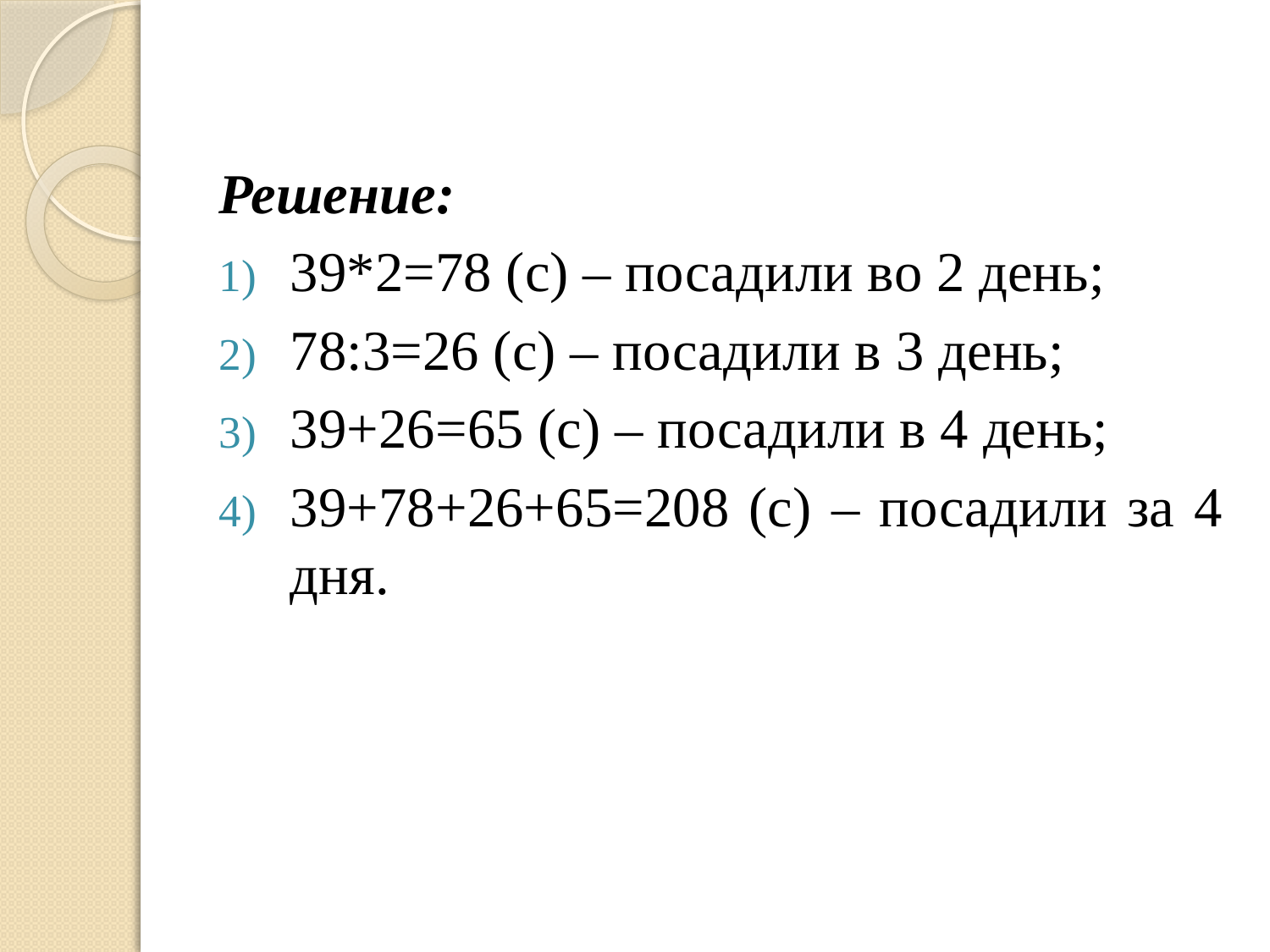

Решение:
39*2=78 (с) – посадили во 2 день;
78:3=26 (с) – посадили в 3 день;
39+26=65 (с) – посадили в 4 день;
39+78+26+65=208 (с) – посадили за 4 дня.